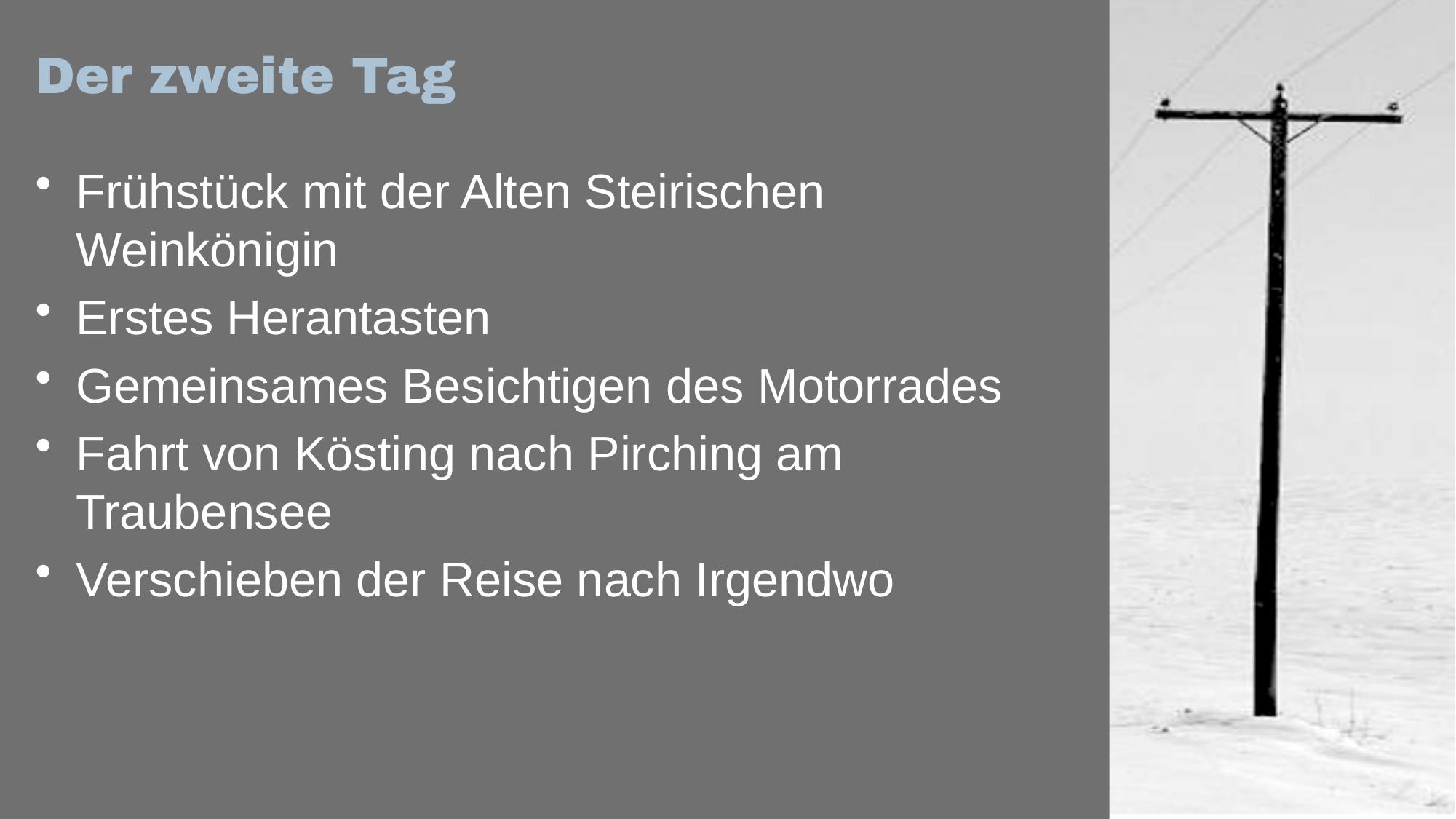

# Der zweite Tag
Frühstück mit der Alten Steirischen Weinkönigin
Erstes Herantasten
Gemeinsames Besichtigen des Motorrades
Fahrt von Kösting nach Pirching am Traubensee
Verschieben der Reise nach Irgendwo